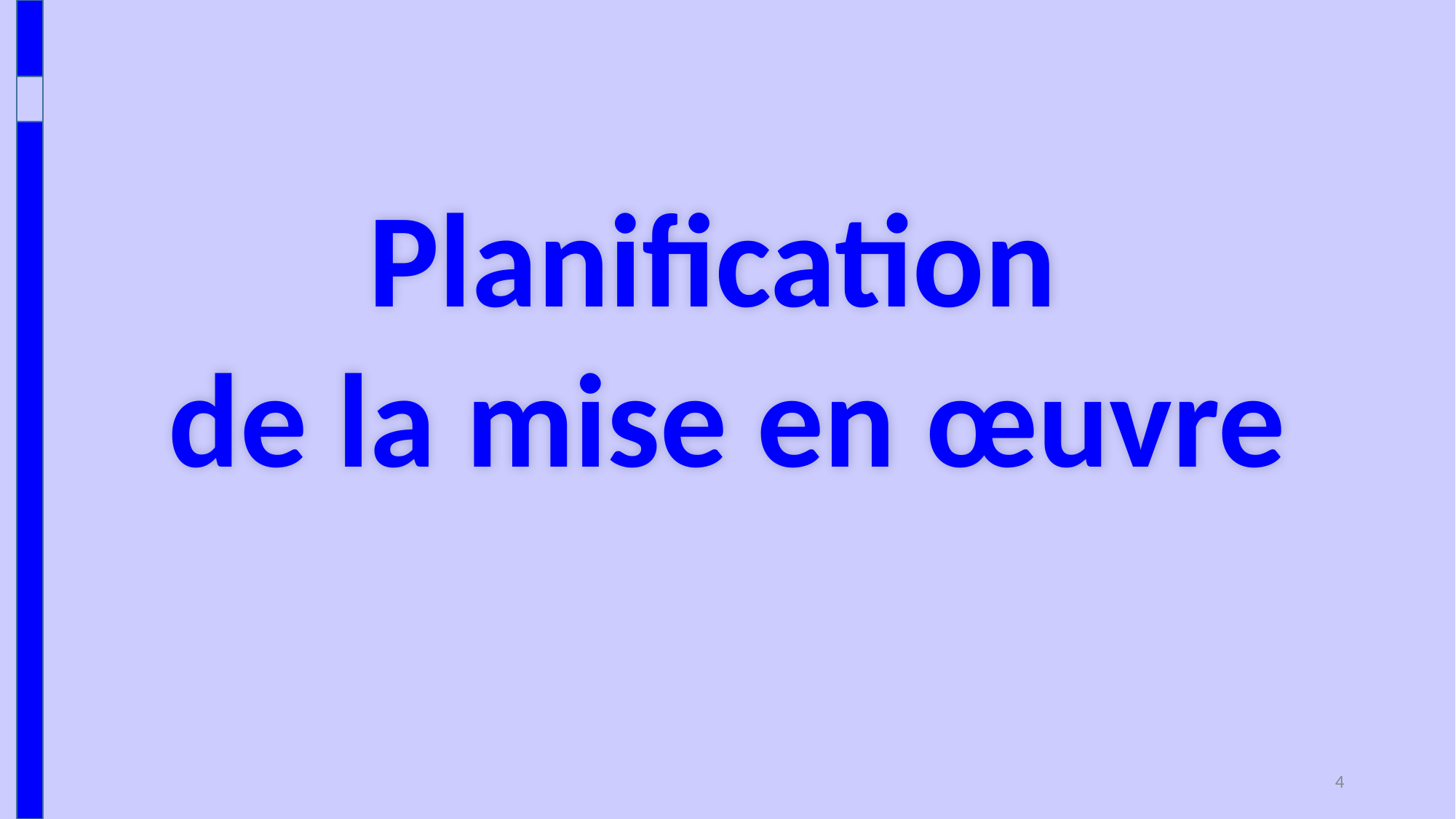

Planification
de la mise en œuvre
4